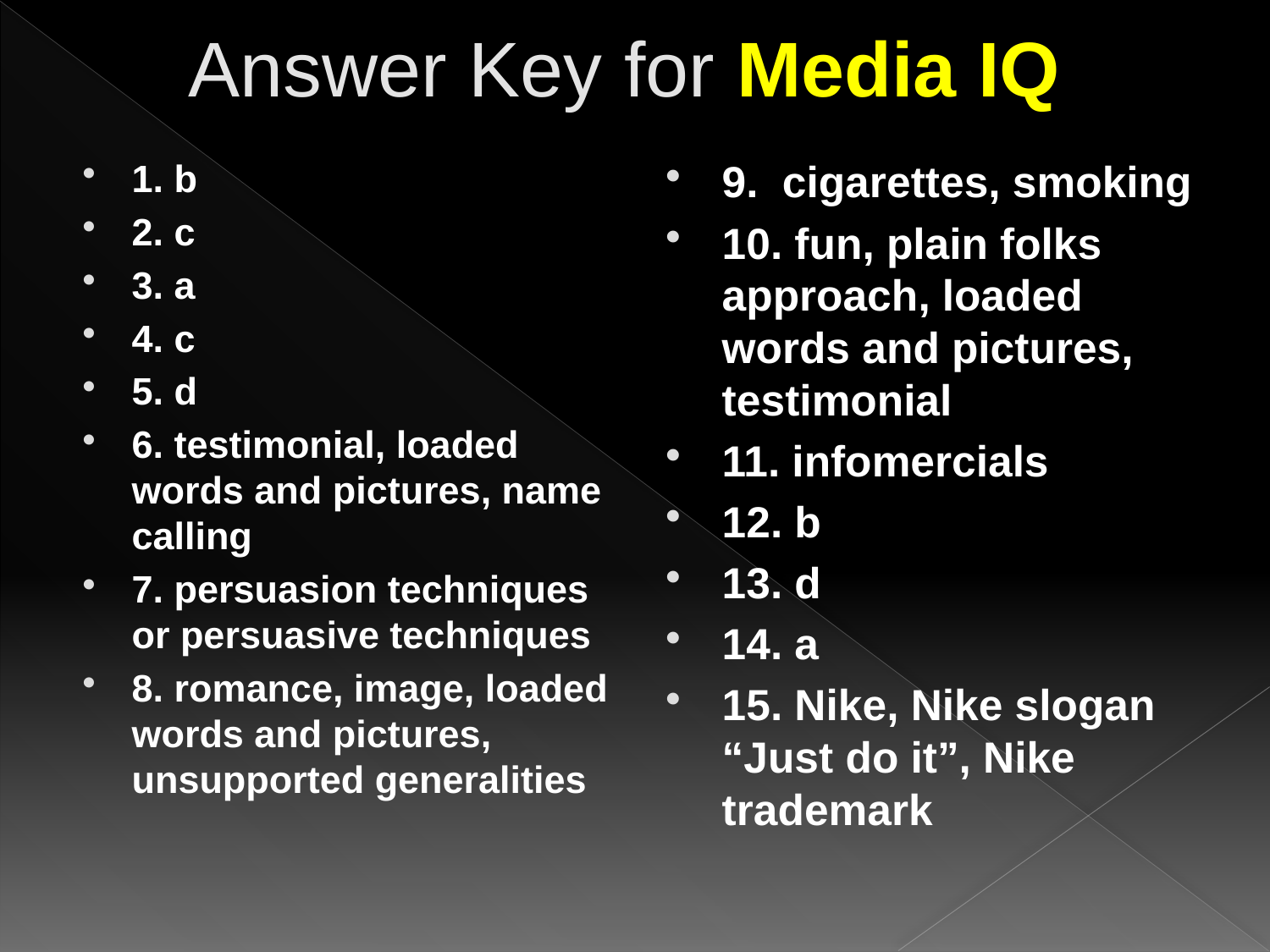

# Answer Key for Media IQ
1. b
2. c
3. a
4. c
5. d
6. testimonial, loaded words and pictures, name calling
7. persuasion techniques or persuasive techniques
8. romance, image, loaded words and pictures, unsupported generalities

9.  cigarettes, smoking
10. fun, plain folks approach, loaded words and pictures, testimonial
11. infomercials
12. b
13. d
14. a
15. Nike, Nike slogan “Just do it”, Nike trademark